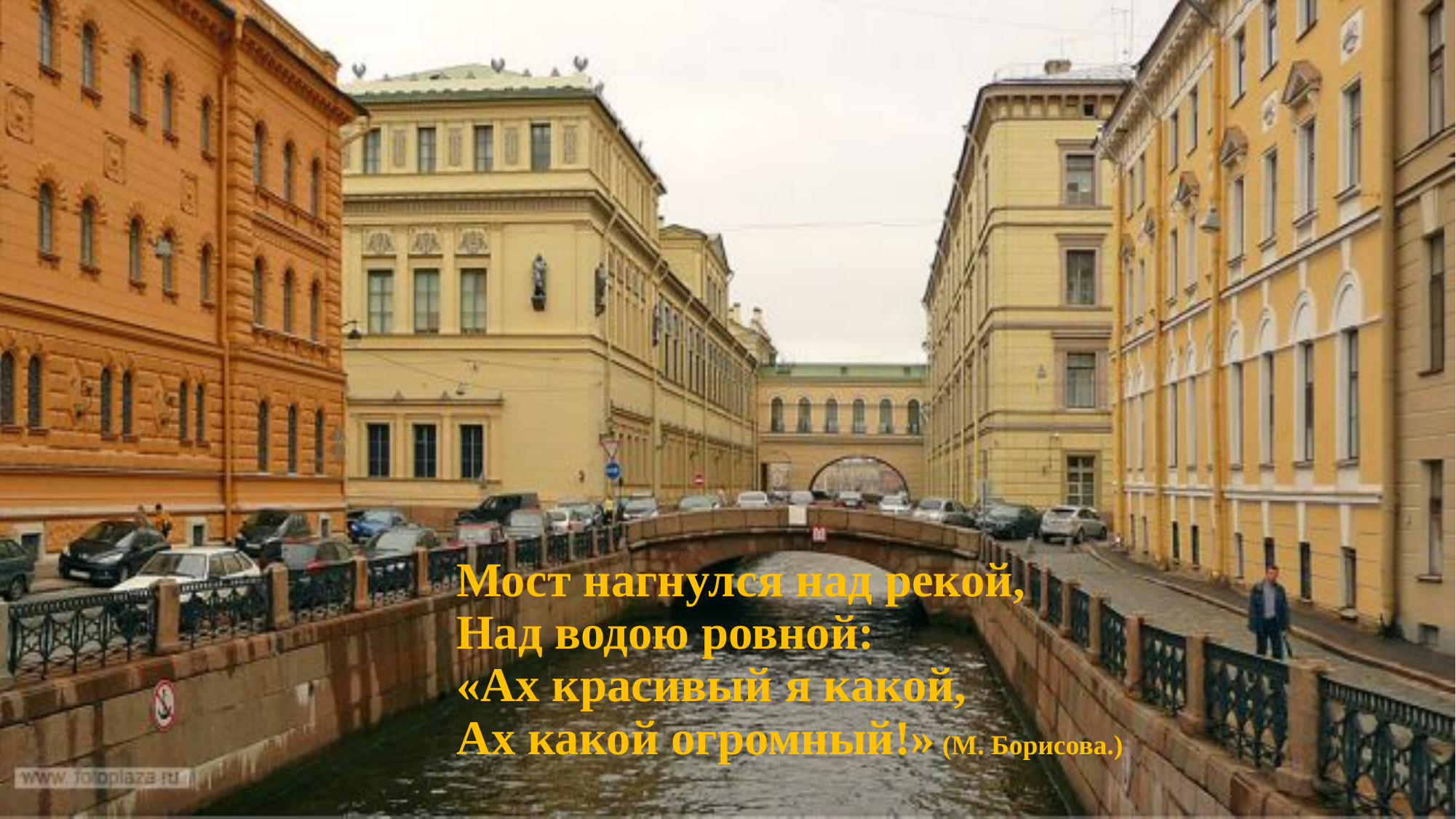

# Мост нагнулся над рекой, Над водою ровной: «Ах красивый я какой, Ах какой огромный!» (М. Борисова.)